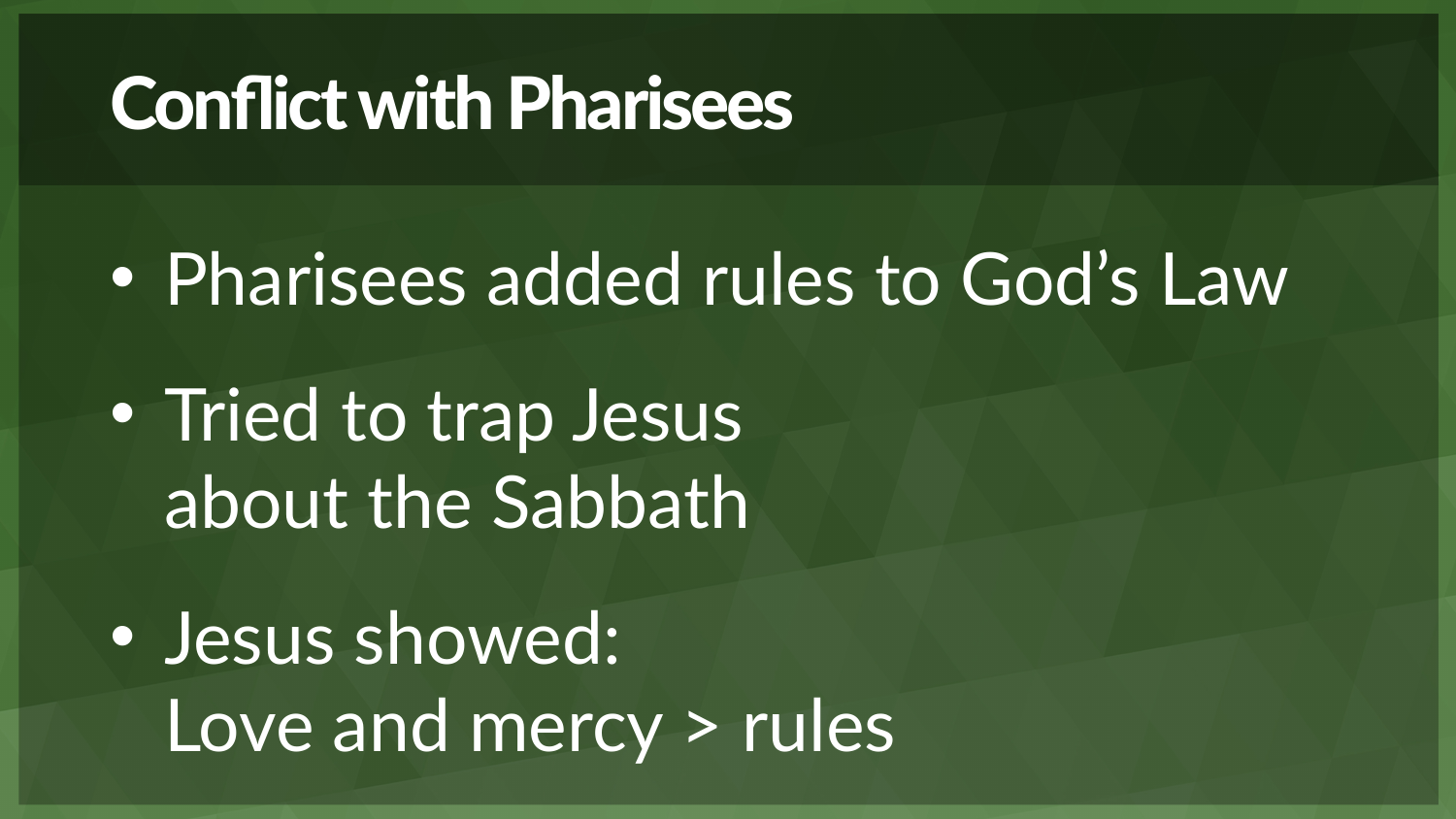

# Conflict with Pharisees
Pharisees added rules to God’s Law
Tried to trap Jesus
about the Sabbath
Jesus showed:
Love and mercy > rules